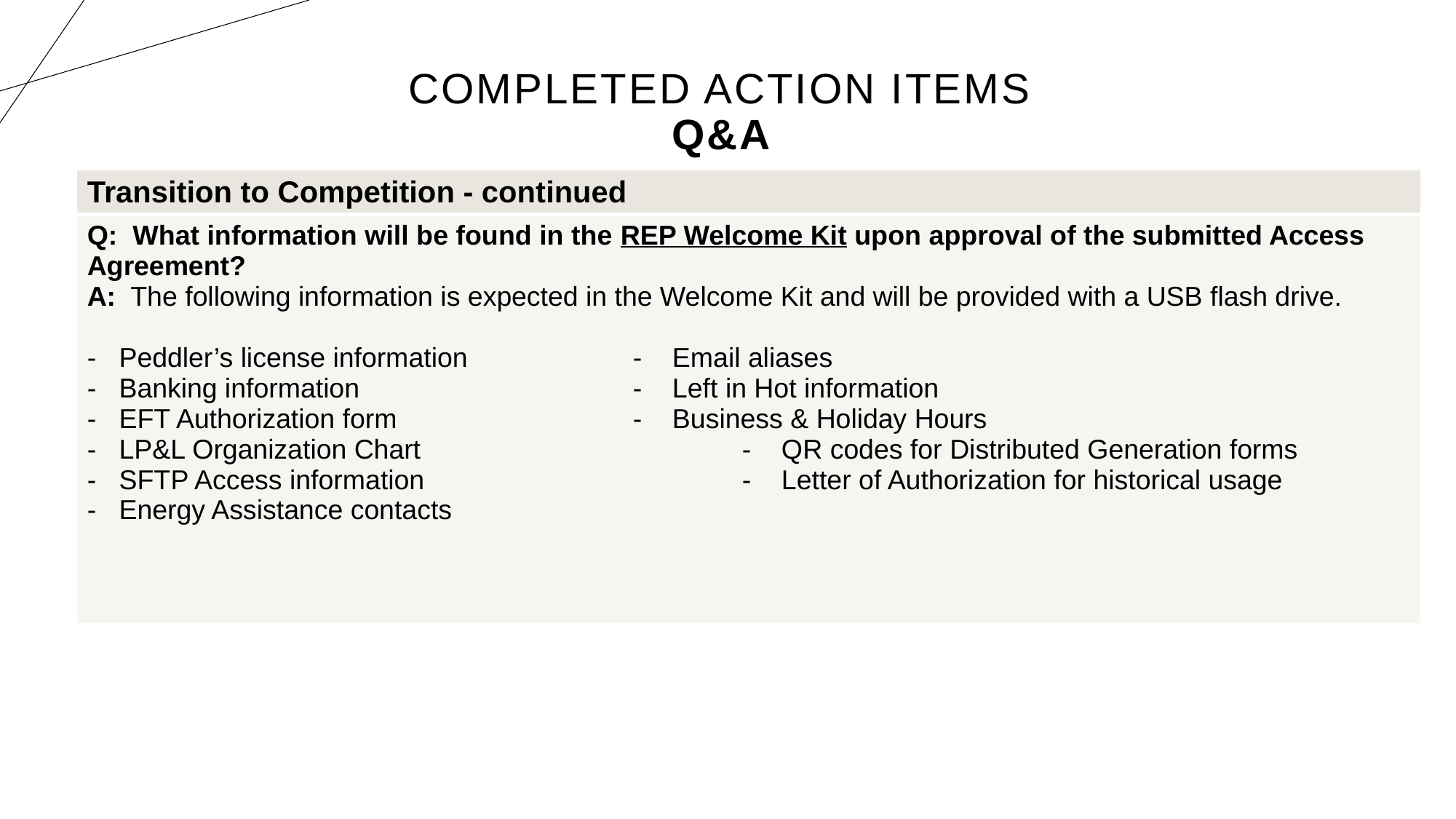

# Completed Action Items Q&A
| Transition to Competition - continued |
| --- |
| Q: What information will be found in the REP Welcome Kit upon approval of the submitted Access Agreement? A: The following information is expected in the Welcome Kit and will be provided with a USB flash drive. - Peddler’s license information - Email aliases - Banking information - Left in Hot information - EFT Authorization form - Business & Holiday Hours - LP&L Organization Chart - QR codes for Distributed Generation forms - SFTP Access information - Letter of Authorization for historical usage - Energy Assistance contacts |